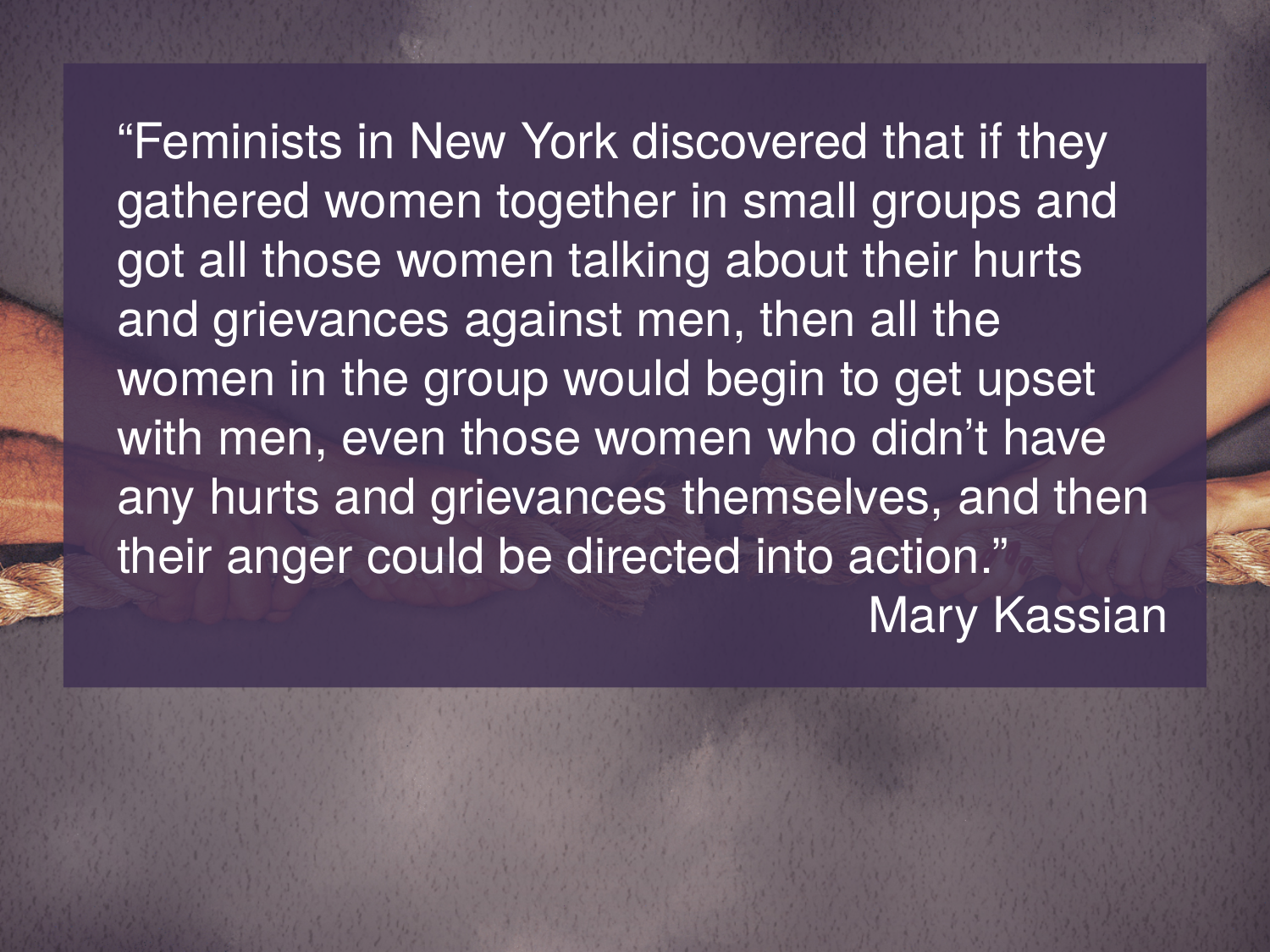

“Feminists in New York discovered that if they gathered women together in small groups and got all those women talking about their hurts and grievances against men, then all the women in the group would begin to get upset with men, even those women who didn’t have any hurts and grievances themselves, and then
their anger could be directed into action.”
Mary Kassian